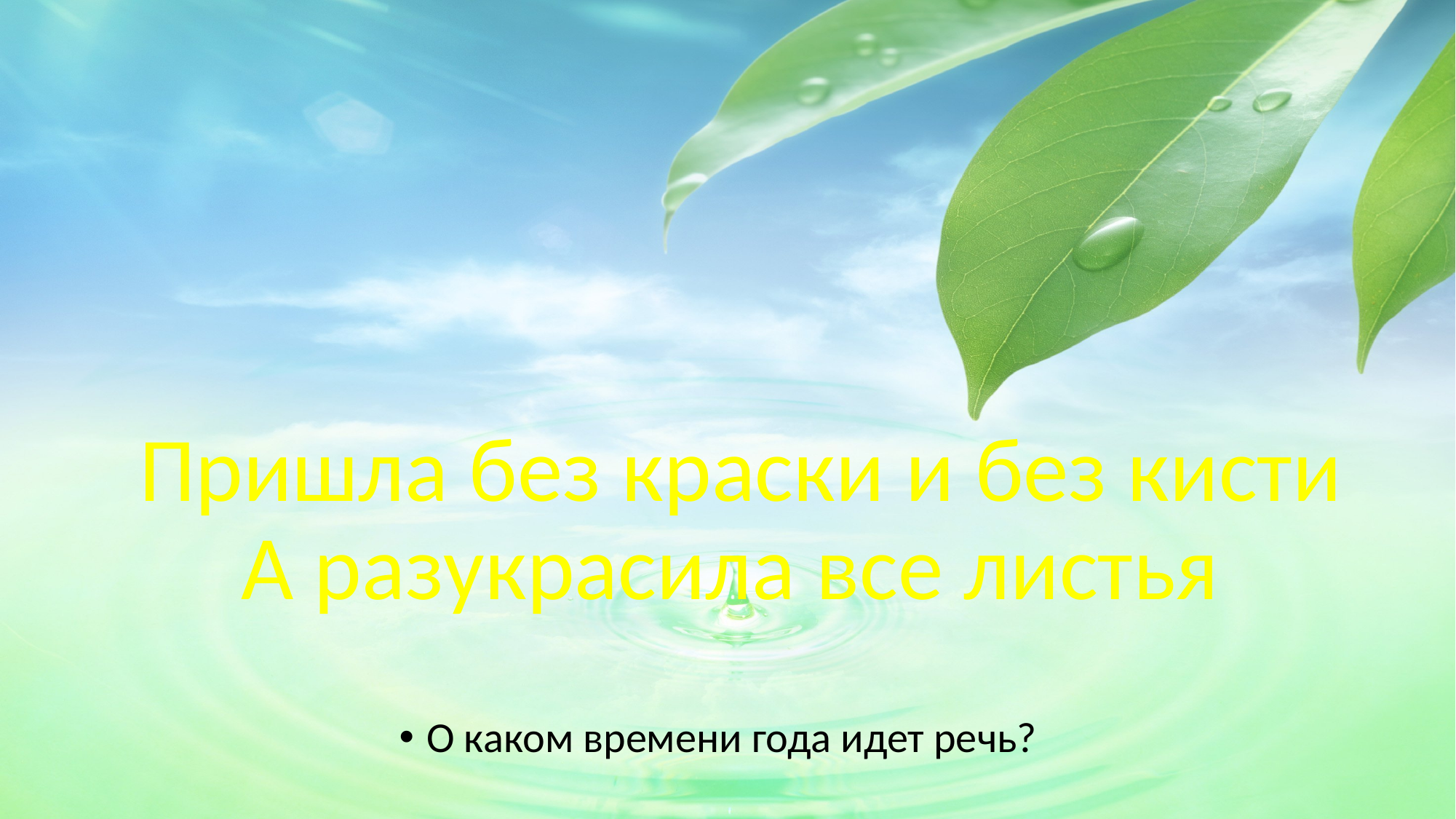

# Пришла без краски и без кисти А разукрасила все листья
О каком времени года идет речь?